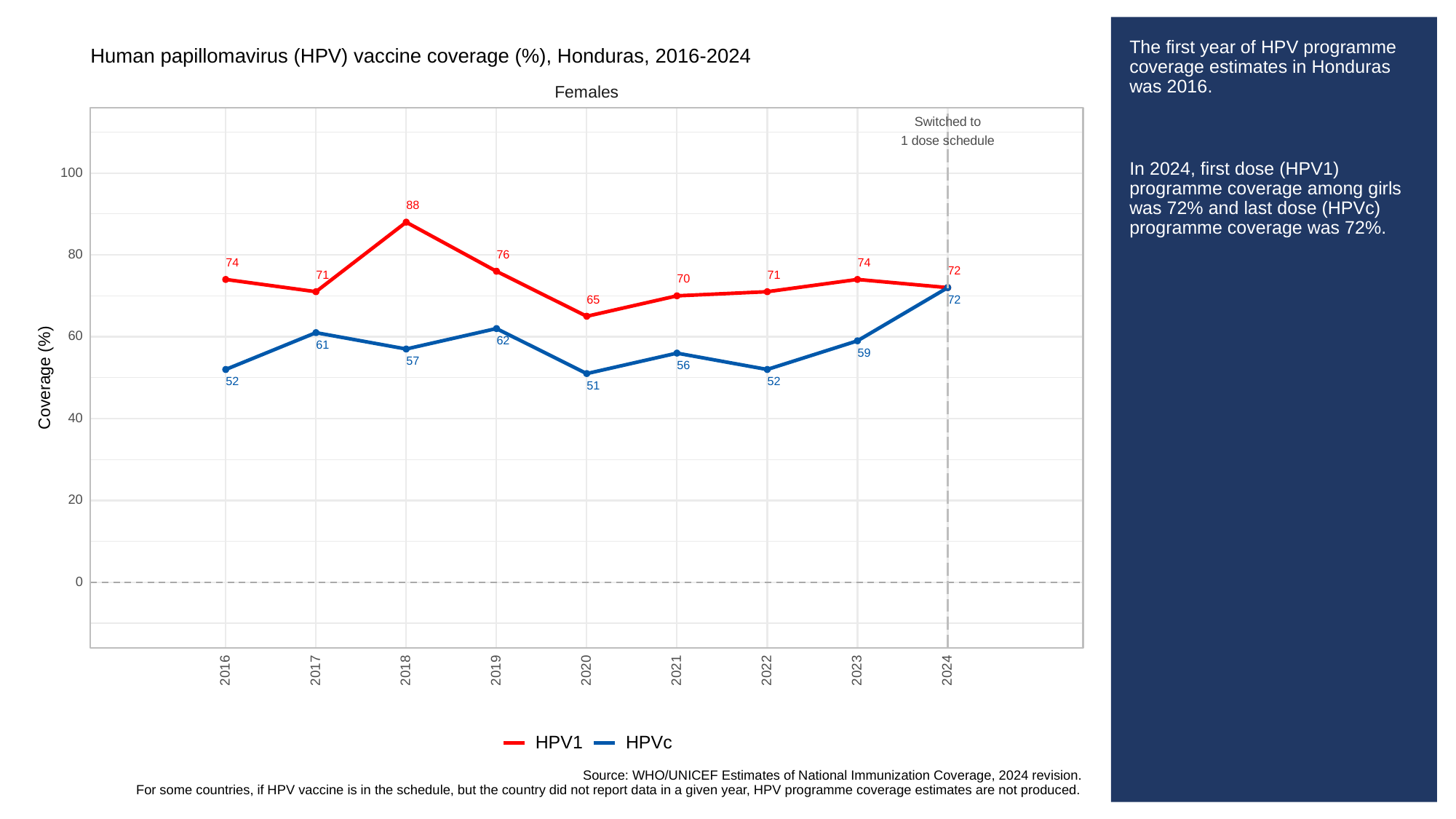

# The first year of HPV programme coverage estimates in Honduras was 2016.

In 2024, first dose (HPV1) programme coverage among girls was 72% and last dose (HPVc) programme coverage was 72%.

Human papillomavirus (HPV) vaccine coverage (%), Honduras, 2016-2024
Females

Switched to

1 dose schedule
100

88

80
76

74
74
72

71
71
70

65

72

60

62

61

59

57
56

Coverage (%)

52
52
51
40

20

0

2023
2016
2017
2018
2019
2020
2021
2022
2024
HPVc
HPV1

Source: WHO/UNICEF Estimates of National Immunization Coverage, 2024 revision.
For some countries, if HPV vaccine is in the schedule, but the country did not report data in a given year, HPV programme coverage estimates are not produced.